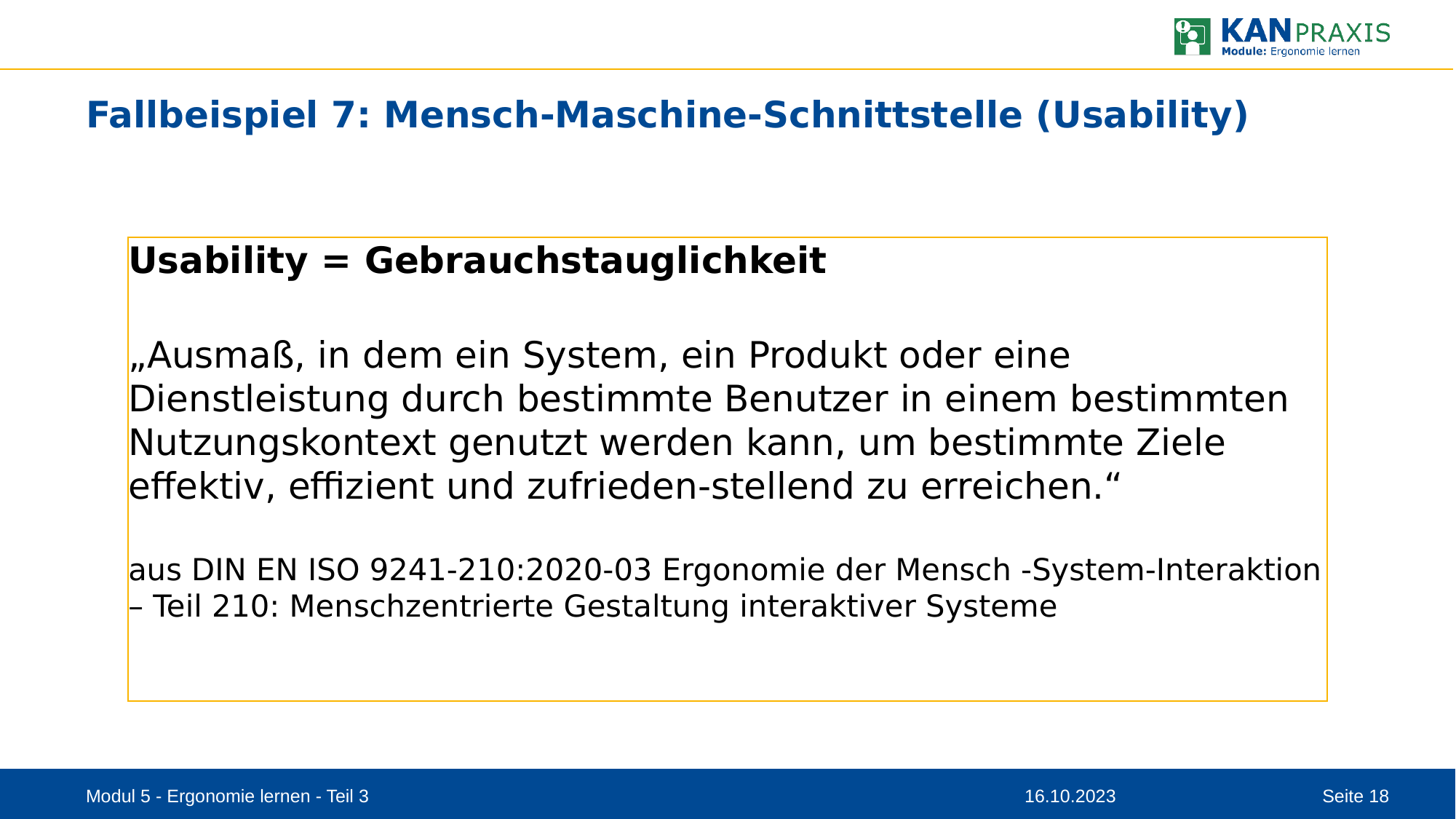

# Fallbeispiel 7: Mensch-Maschine-Schnittstelle (Usability)
Usability = Gebrauchstauglichkeit
„Ausmaß, in dem ein System, ein Produkt oder eine Dienstleistung durch bestimmte Benutzer in einem bestimmten Nutzungskontext genutzt werden kann, um bestimmte Ziele effektiv, effizient und zufrieden-stellend zu erreichen.“
aus DIN EN ISO 9241-210:2020-03 Ergonomie der Mensch -System-Interaktion – Teil 210: Menschzentrierte Gestaltung interaktiver Systeme
Modul 5 - Ergonomie lernen - Teil 3
16.10.2023
Seite 18